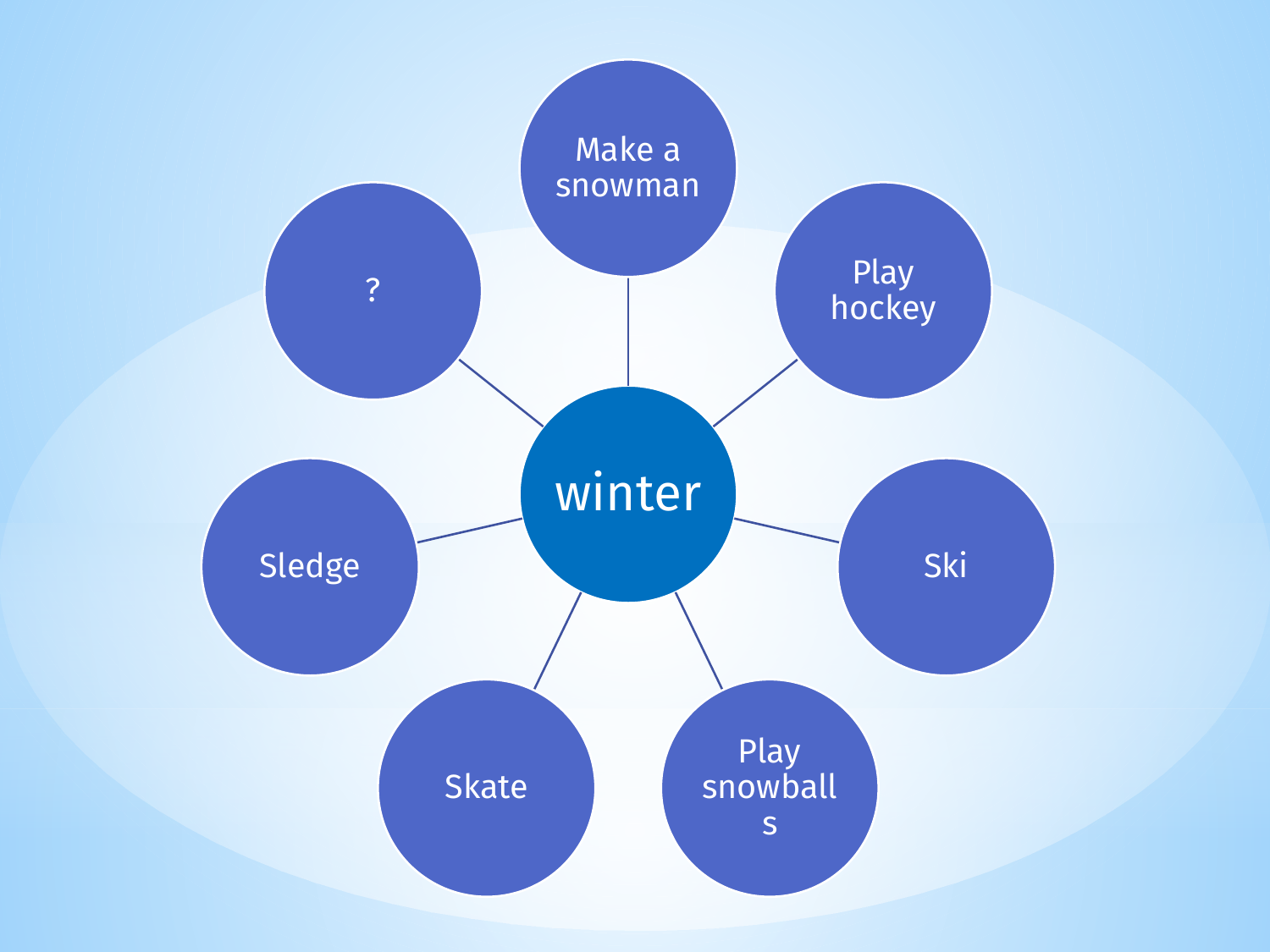

winter

Make a snowman

Play hockey

Ski

Play snowballs

Skate

Sledge

?